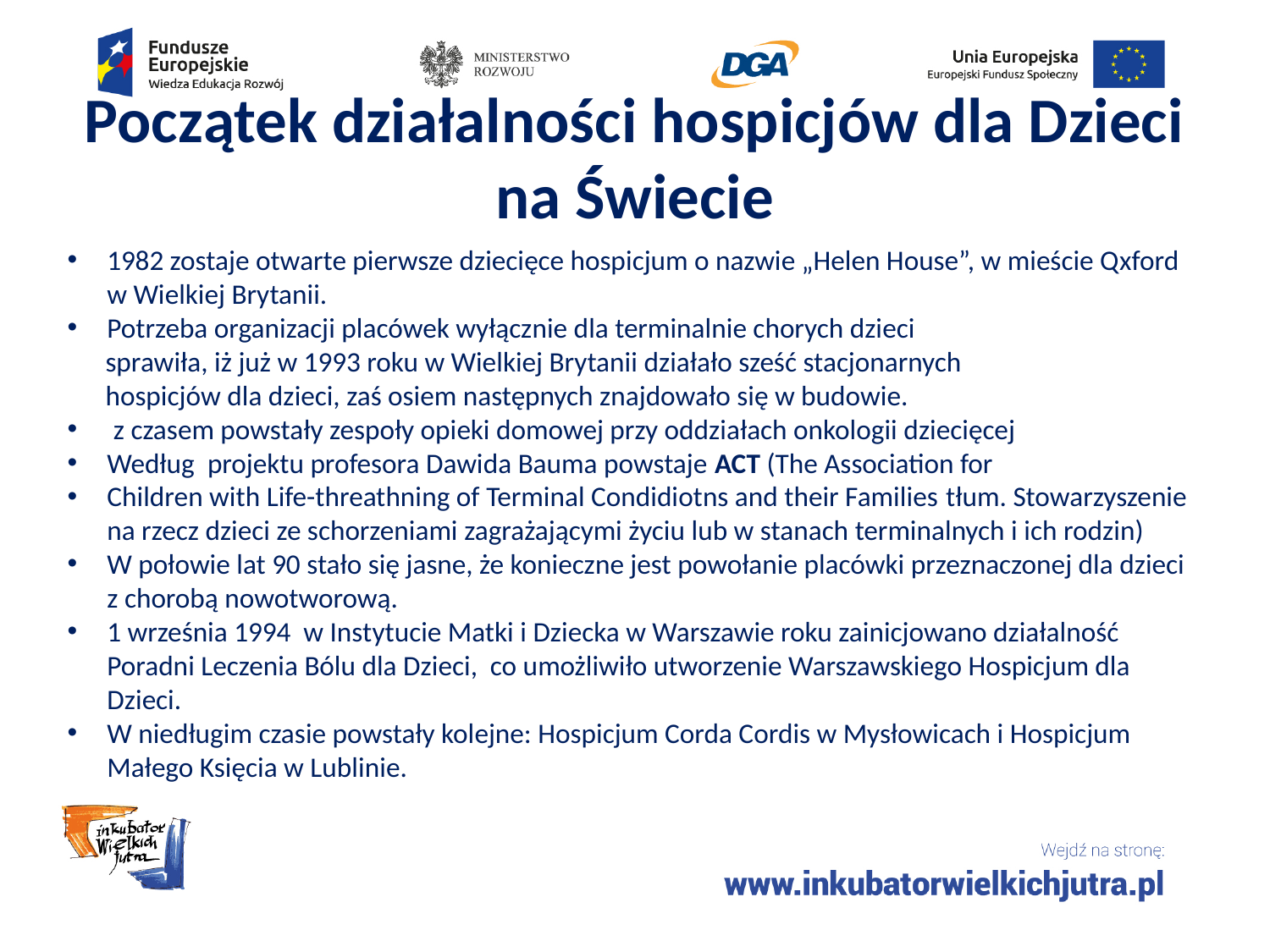

# Początek działalności hospicjów dla Dzieci na Świecie
1982 zostaje otwarte pierwsze dziecięce hospicjum o nazwie „Helen House”, w mieście Qxford w Wielkiej Brytanii.
Potrzeba organizacji placówek wyłącznie dla terminalnie chorych dzieci
      sprawiła, iż już w 1993 roku w Wielkiej Brytanii działało sześć stacjonarnych
      hospicjów dla dzieci, zaś osiem następnych znajdowało się w budowie.
 z czasem powstały zespoły opieki domowej przy oddziałach onkologii dziecięcej
Według  projektu profesora Dawida Bauma powstaje ACT (The Association for
Children with Life-threathning of Terminal Condidiotns and their Families tłum. Stowarzyszenie na rzecz dzieci ze schorzeniami zagrażającymi życiu lub w stanach terminalnych i ich rodzin)
W połowie lat 90 stało się jasne, że konieczne jest powołanie placówki przeznaczonej dla dzieci z chorobą nowotworową.
1 września 1994  w Instytucie Matki i Dziecka w Warszawie roku zainicjowano działalność Poradni Leczenia Bólu dla Dzieci,  co umożliwiło utworzenie Warszawskiego Hospicjum dla Dzieci.
W niedługim czasie powstały kolejne: Hospicjum Corda Cordis w Mysłowicach i Hospicjum Małego Księcia w Lublinie.